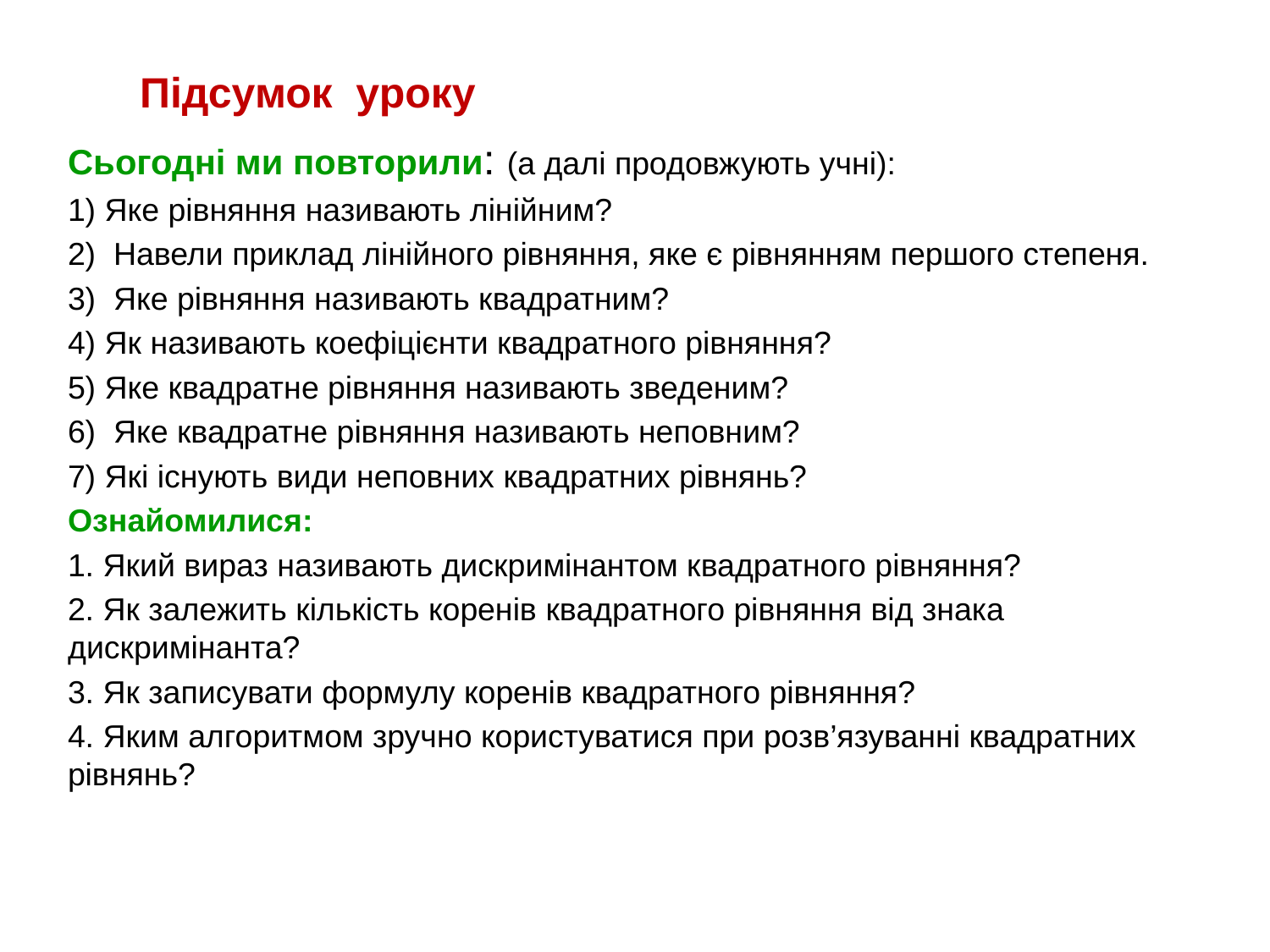

# Підсумок  уроку
Сьогодні ми повторили: (а далі продовжують учні):
1) Яке рівняння називають лінійним?
2)  Навели приклад лінійного рівняння, яке є рівнянням першого степеня.
3)  Яке рівняння називають квадратним?
4) Як називають коефіцієнти квадратного рівняння?
5) Яке квадратне рівняння називають зведеним?
6)  Яке квадратне рівняння називають неповним?
7) Які існують види неповних квадратних рівнянь?
Ознайомилися:
1. Який вираз називають дискримінантом квадратного рівняння?
2. Як залежить кількість коренів квадратного рівняння від знака дискримінанта?
3. Як записувати формулу коренів квадратного рівняння?
4. Яким алгоритмом зручно користуватися при розв’язуванні квадратних рівнянь?